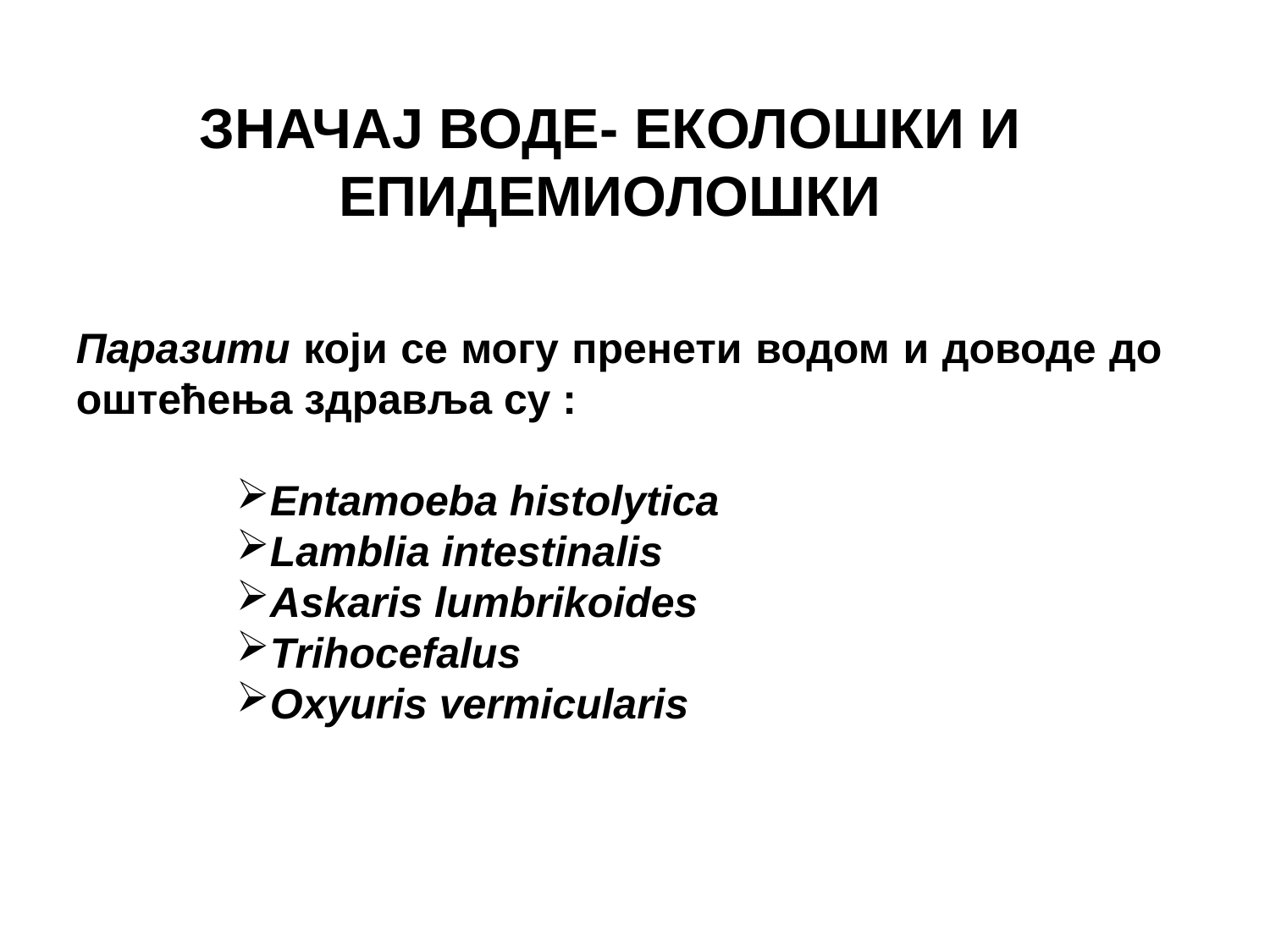

ЗНАЧАЈ ВОДЕ- ЕКОЛОШКИ И ЕПИДЕМИОЛОШКИ

Паразити који се могу пренети водом и доводе до оштећења здравља су :

Entamoeba histolytica
Lamblia intestinalis
Askaris lumbrikoides
Trihocefalus
Oxyuris vermicularis